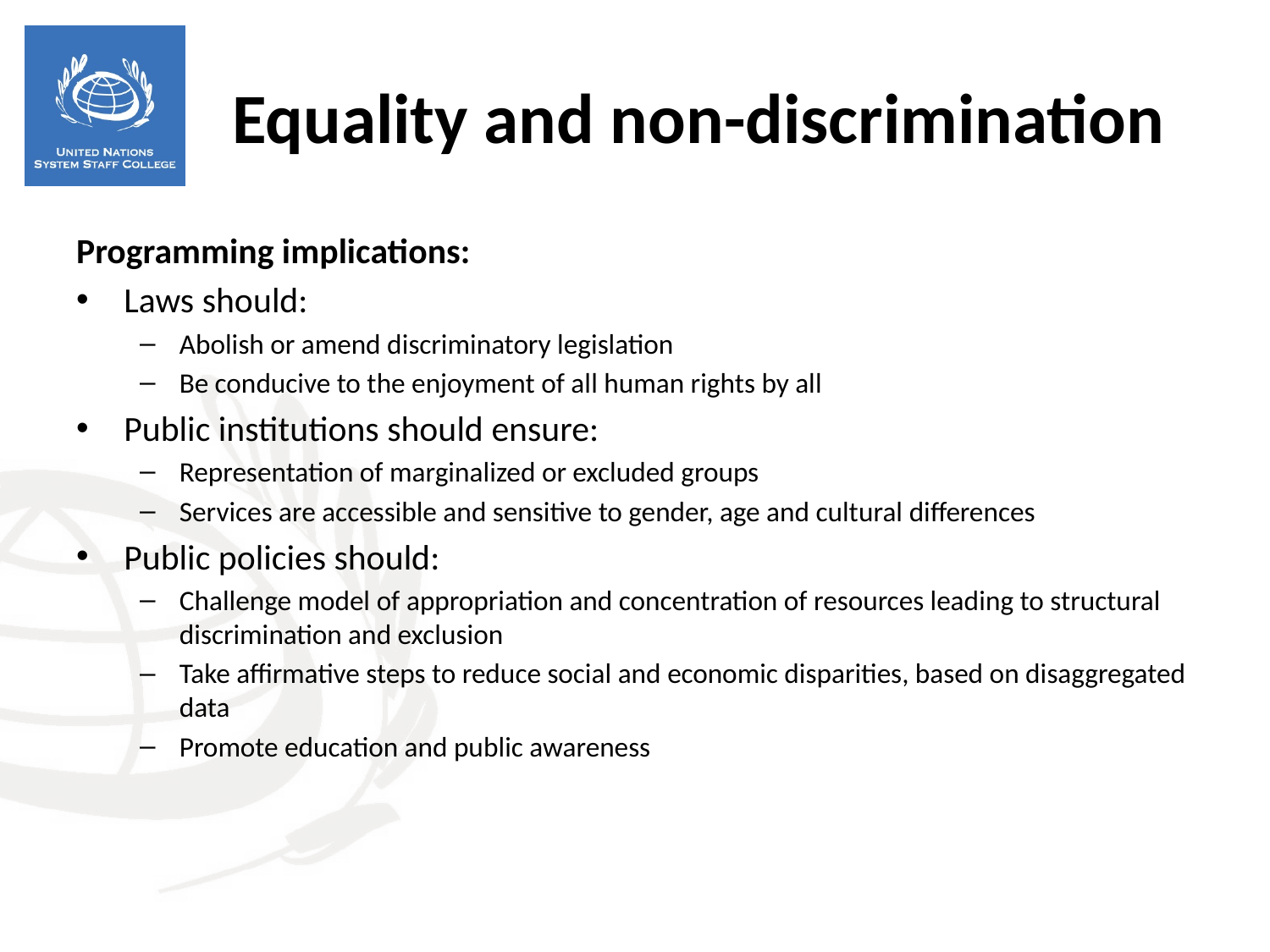

Programming implications:
Laws should:
Abolish or amend discriminatory legislation
Be conducive to the enjoyment of all human rights by all
Public institutions should ensure:
Representation of marginalized or excluded groups
Services are accessible and sensitive to gender, age and cultural differences
Public policies should:
Challenge model of appropriation and concentration of resources leading to structural discrimination and exclusion
Take affirmative steps to reduce social and economic disparities, based on disaggregated data
Promote education and public awareness

Equality and non-discrimination